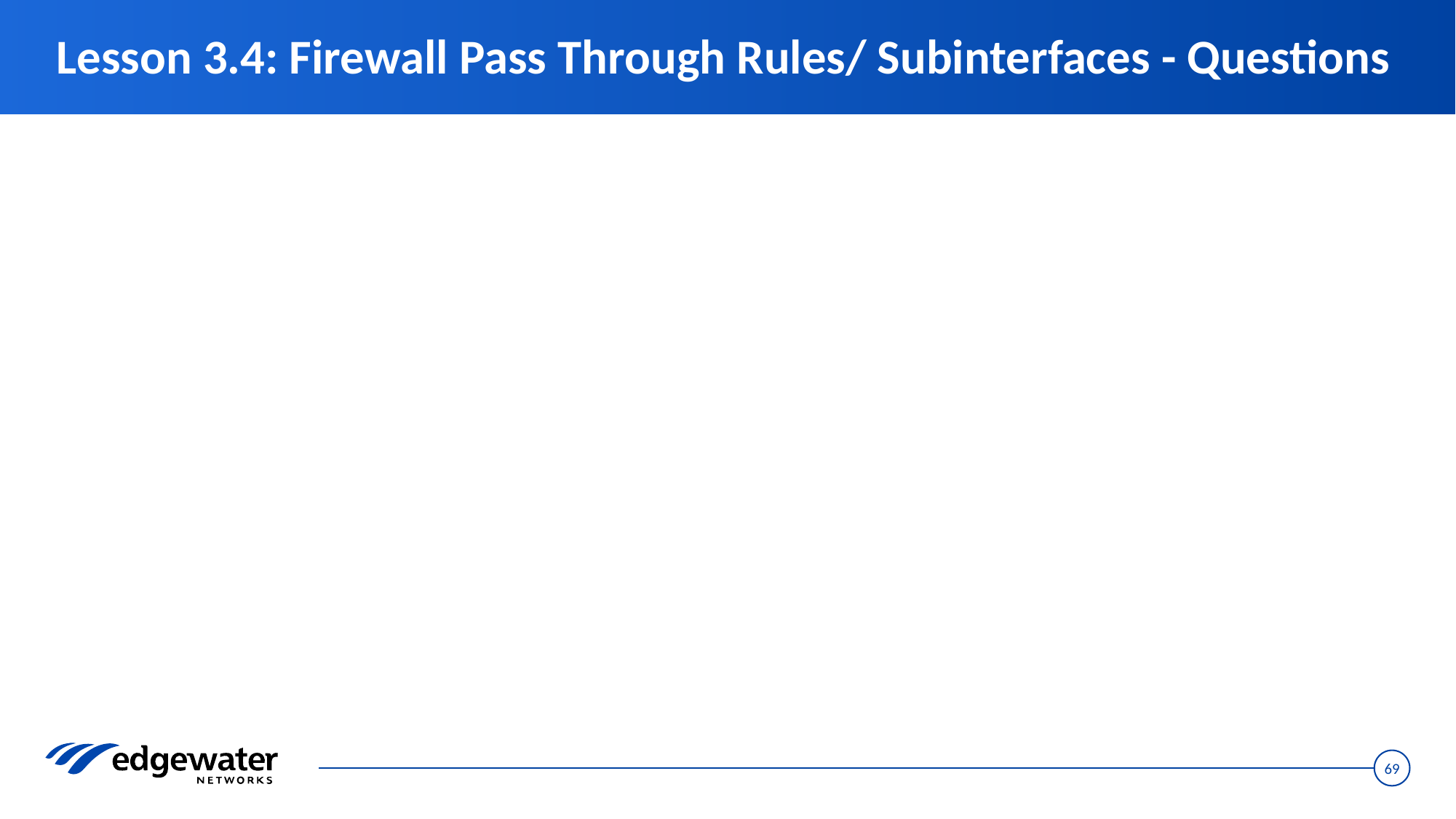

# Lesson 3.4: Firewall Pass Through Rules/ Subinterfaces - Questions